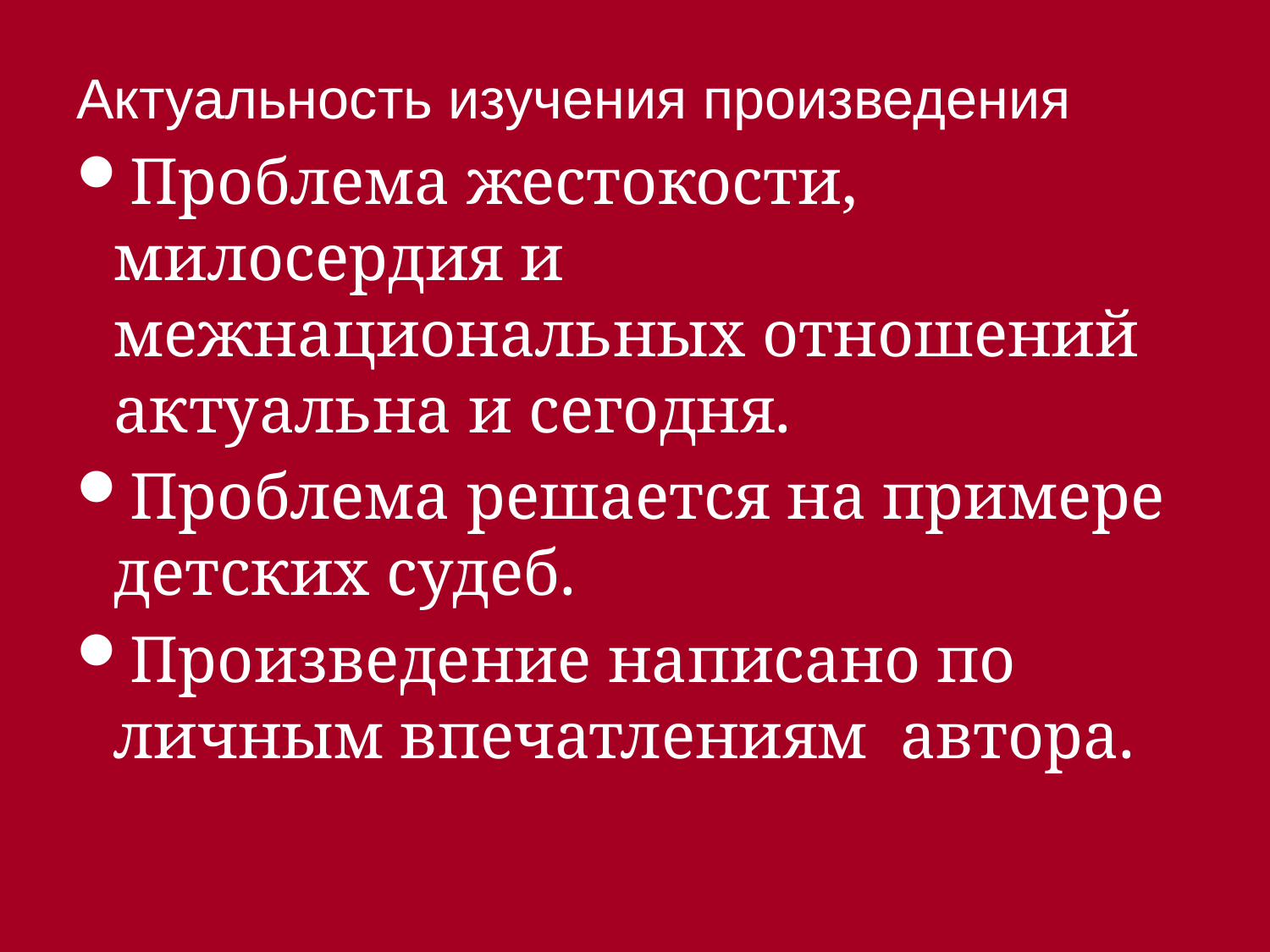

Актуальность изучения произведения
Проблема жестокости, милосердия и межнациональных отношений актуальна и сегодня.
Проблема решается на примере детских судеб.
Произведение написано по личным впечатлениям  автора.